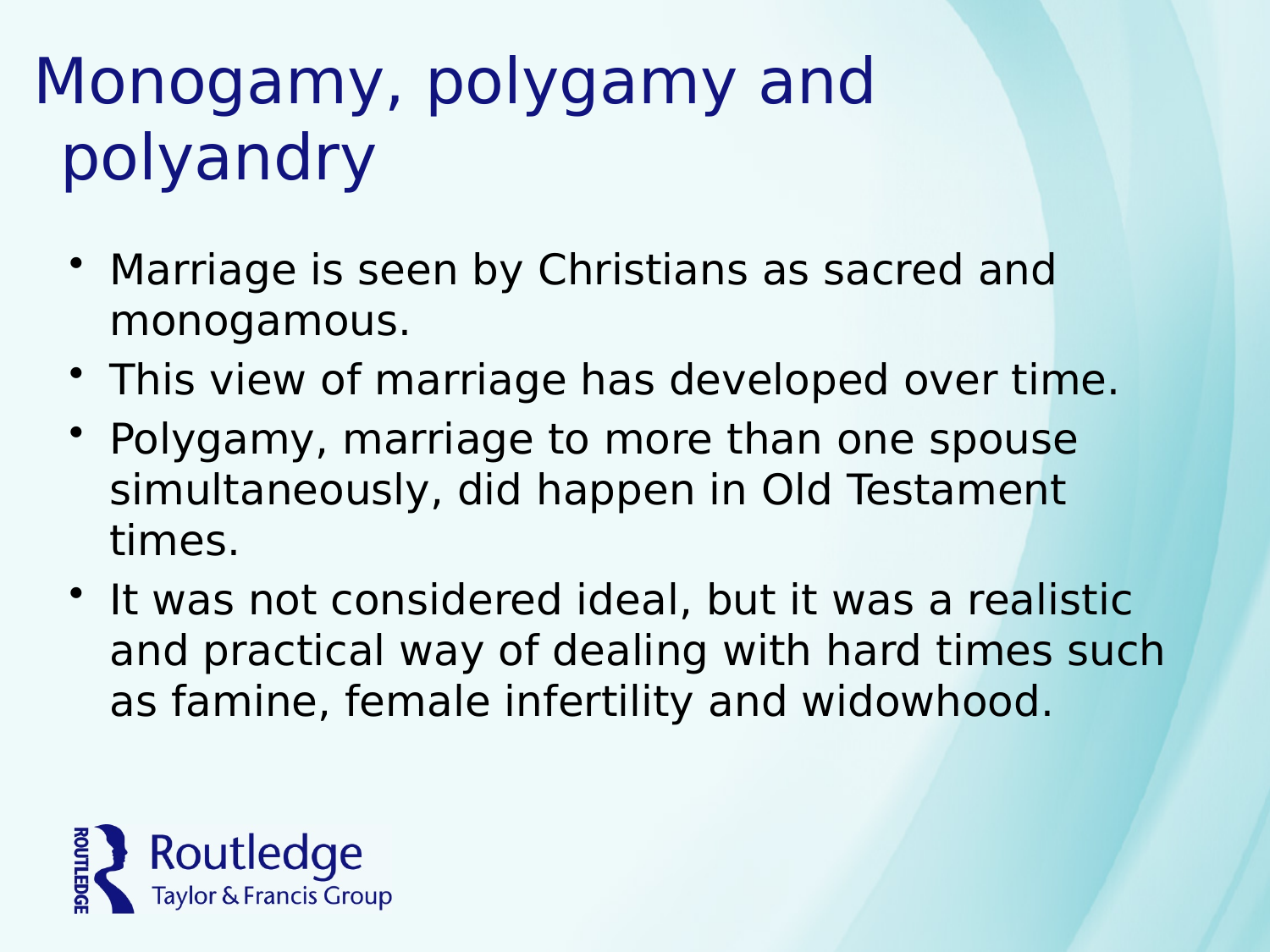

# Monogamy, polygamy and polyandry
Marriage is seen by Christians as sacred and monogamous.
This view of marriage has developed over time.
Polygamy, marriage to more than one spouse simultaneously, did happen in Old Testament times.
It was not considered ideal, but it was a realistic and practical way of dealing with hard times such as famine, female infertility and widowhood.